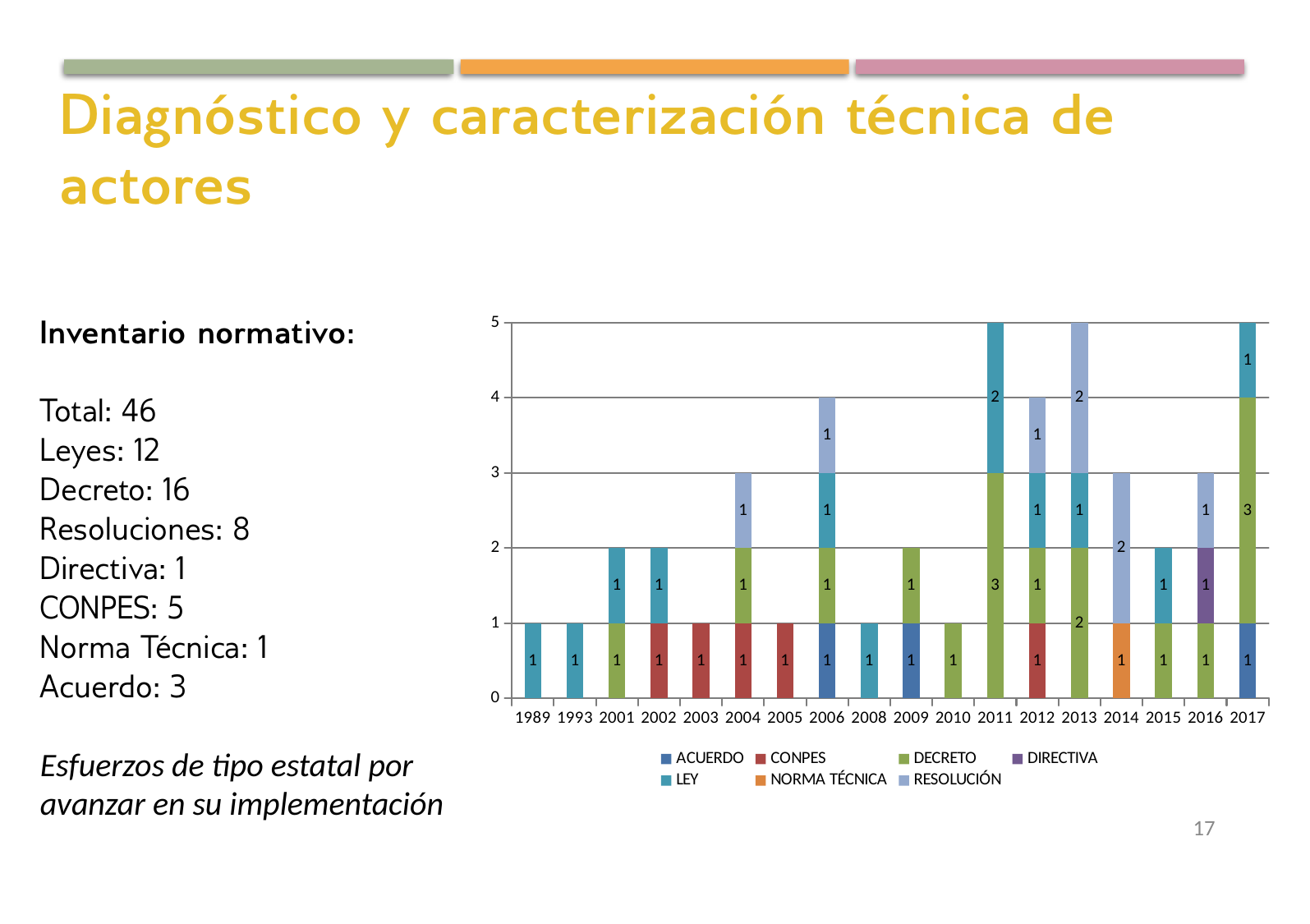

Diagnóstico y caracterización técnica de actores

### Chart

| Category | ACUERDO | CONPES | DECRETO | DIRECTIVA | LEY  | NORMA TÉCNICA | RESOLUCIÓN |
|---|---|---|---|---|---|---|---|
| 1989 | None | None | None | None | 1.0 | None | None |
| 1993 | None | None | None | None | 1.0 | None | None |
| 2001 | None | None | 1.0 | None | 1.0 | None | None |
| 2002 | None | 1.0 | None | None | 1.0 | None | None |
| 2003 | None | 1.0 | None | None | None | None | None |
| 2004 | None | 1.0 | 1.0 | None | None | None | 1.0 |
| 2005 | None | 1.0 | None | None | None | None | None |
| 2006 | 1.0 | None | 1.0 | None | 1.0 | None | 1.0 |
| 2008 | None | None | None | None | 1.0 | None | None |
| 2009 | 1.0 | None | 1.0 | None | None | None | None |
| 2010 | None | None | 1.0 | None | None | None | None |
| 2011 | None | None | 3.0 | None | 2.0 | None | None |
| 2012 | None | 1.0 | 1.0 | None | 1.0 | None | 1.0 |
| 2013 | None | None | 2.0 | None | 1.0 | None | 2.0 |
| 2014 | None | None | None | None | None | 1.0 | 2.0 |
| 2015 | None | None | 1.0 | None | 1.0 | None | None |
| 2016 | None | None | 1.0 | 1.0 | None | None | 1.0 |
| 2017 | 1.0 | None | 3.0 | None | 1.0 | None | None |
Inventario normativo:

Total: 46
Leyes: 12
Decreto: 16
Resoluciones: 8
Directiva: 1
CONPES: 5
Norma Técnica: 1
Acuerdo: 3

Esfuerzos de tipo estatal por avanzar en su implementación

17